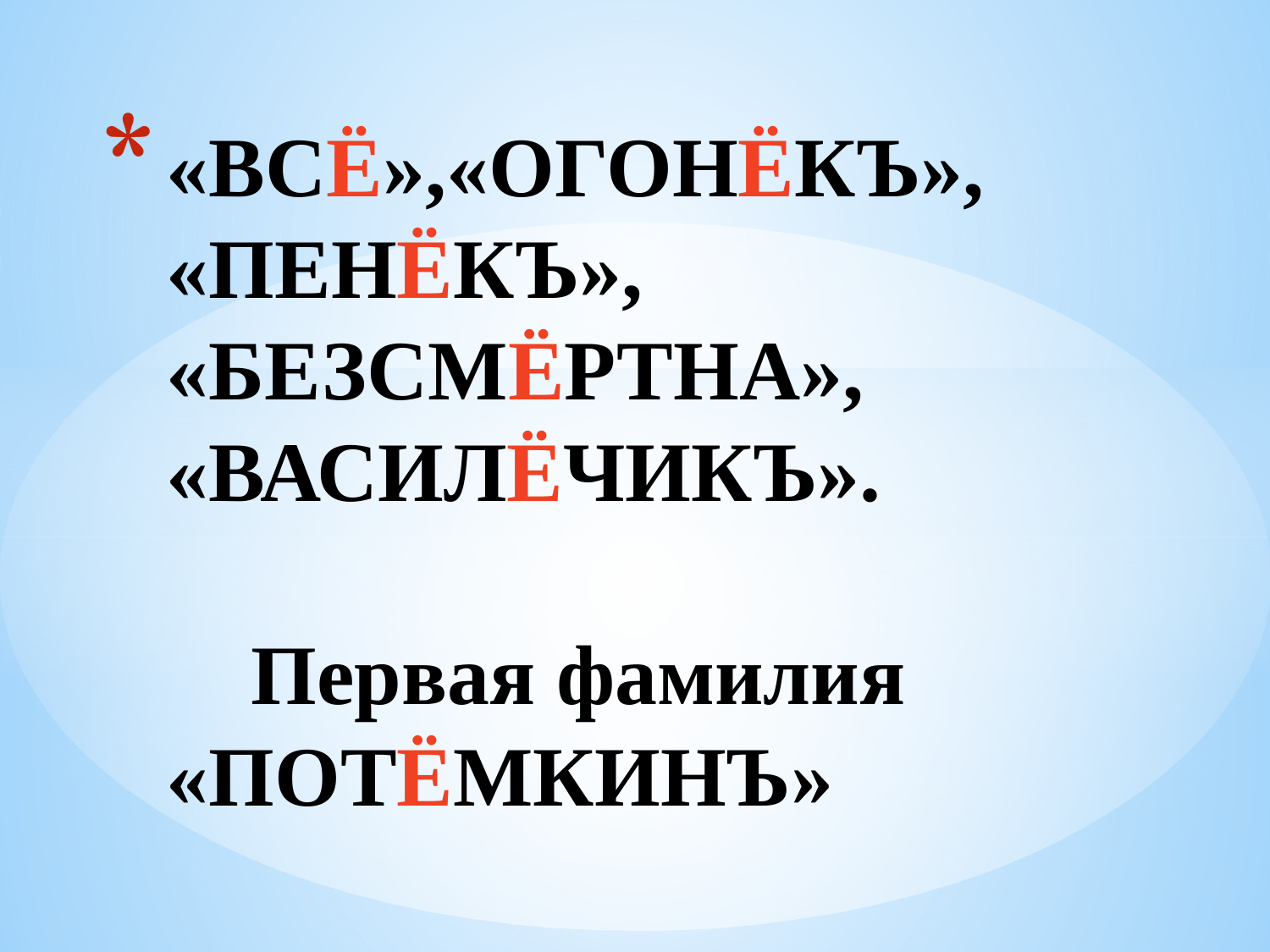

# «ВСЁ»,«ОГОНЁКЪ», «ПЕНЁКЪ», «БЕЗСМЁРТНА», «ВАСИЛЁЧИКЪ». Первая фамилия «ПОТЁМКИНЪ»